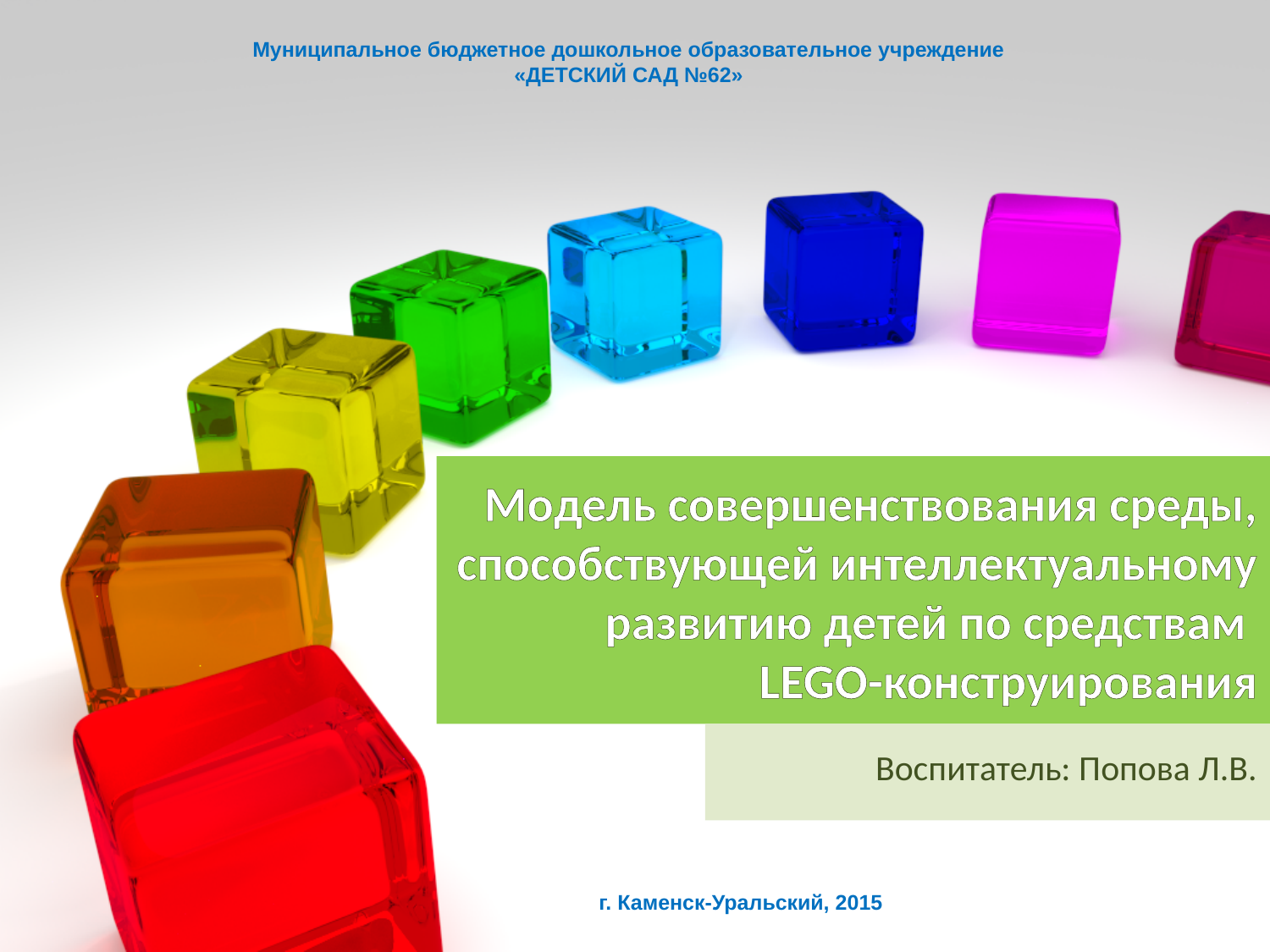

Муниципальное бюджетное дошкольное образовательное учреждение
«ДЕТСКИЙ САД №62»
# Модель совершенствования среды, способствующей интеллектуальному развитию детей по средствам LEGO-конструирования

Воспитатель: Попова Л.В.
г. Каменск-Уральский, 2015